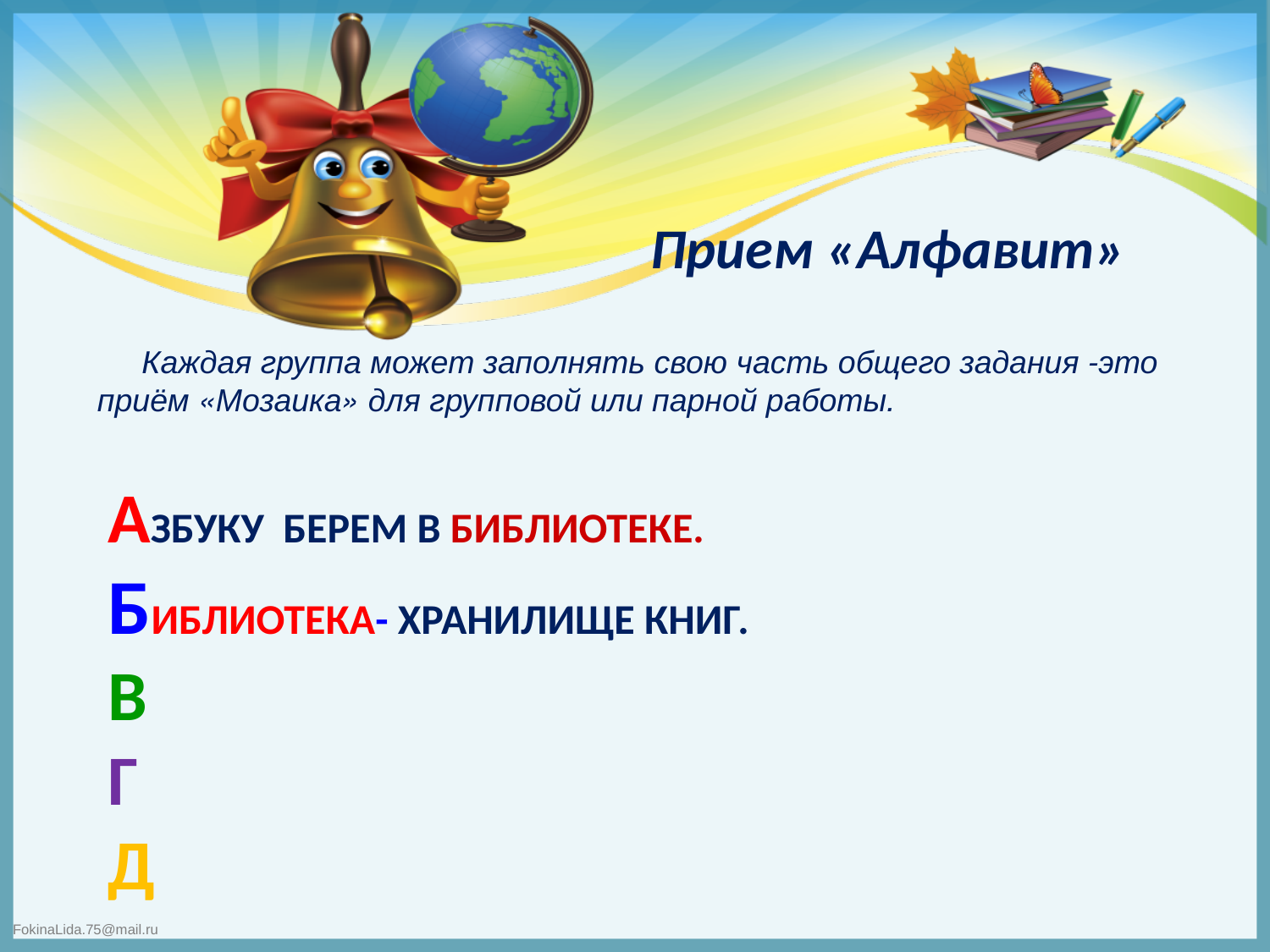

Прием «Алфавит»
     Каждая группа может заполнять свою часть общего задания -это приём «Мозаика» для групповой или парной работы.
# Азбуку  берем в библиотеке. Библиотека- хранилище книг. в г д